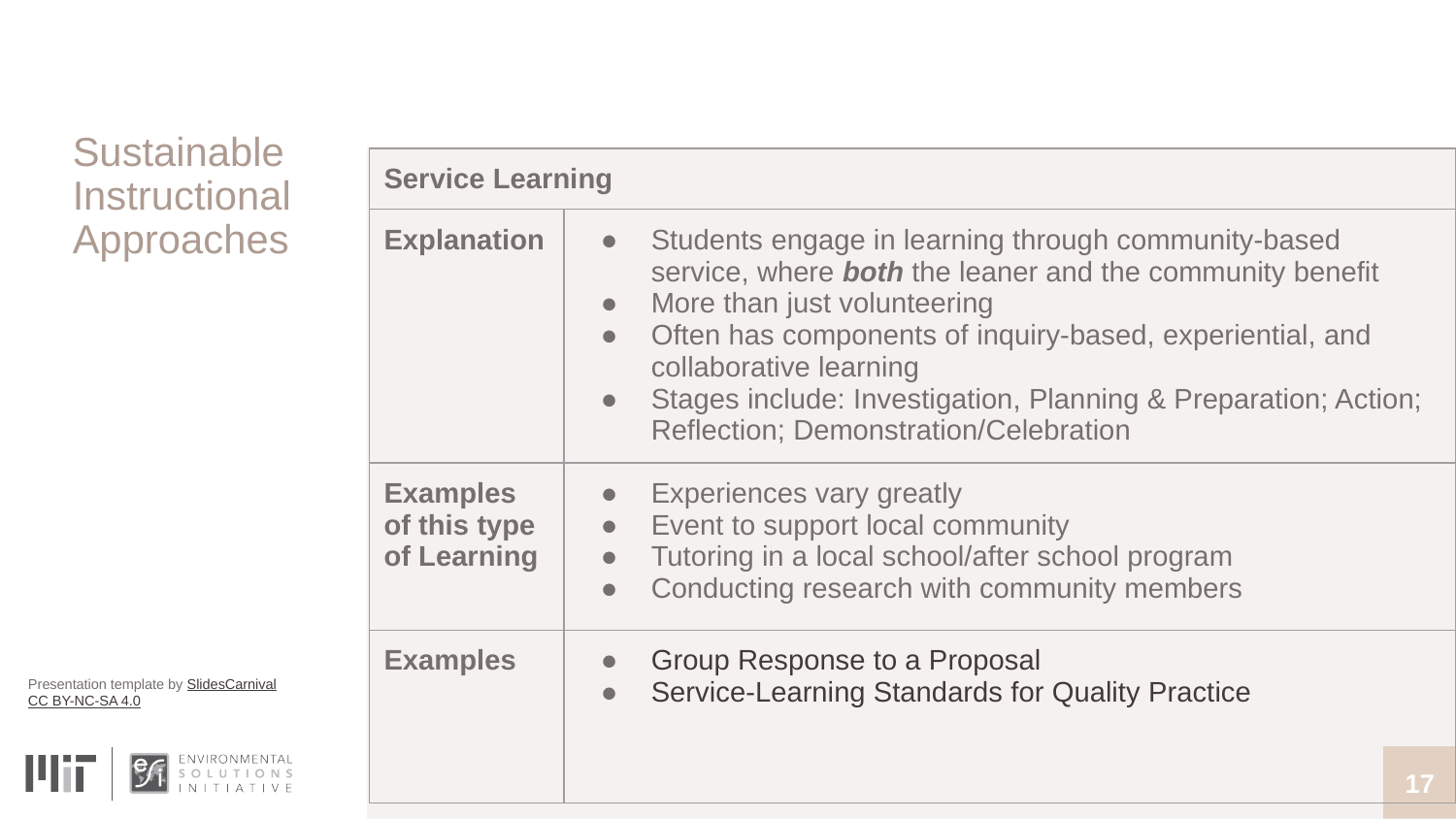

# Sustainable Instructional Approaches

| Service Learning |  |
| --- | --- |
| Explanation | Students engage in learning through community-based service, where both the leaner and the community benefit More than just volunteering Often has components of inquiry-based, experiential, and collaborative learning Stages include: Investigation, Planning & Preparation; Action; Reflection; Demonstration/Celebration |
| Examples of this type of Learning | Experiences vary greatly Event to support local community Tutoring in a local school/after school program Conducting research with community members |
| Examples | Group Response to a Proposal Service-Learning Standards for Quality Practice |
17